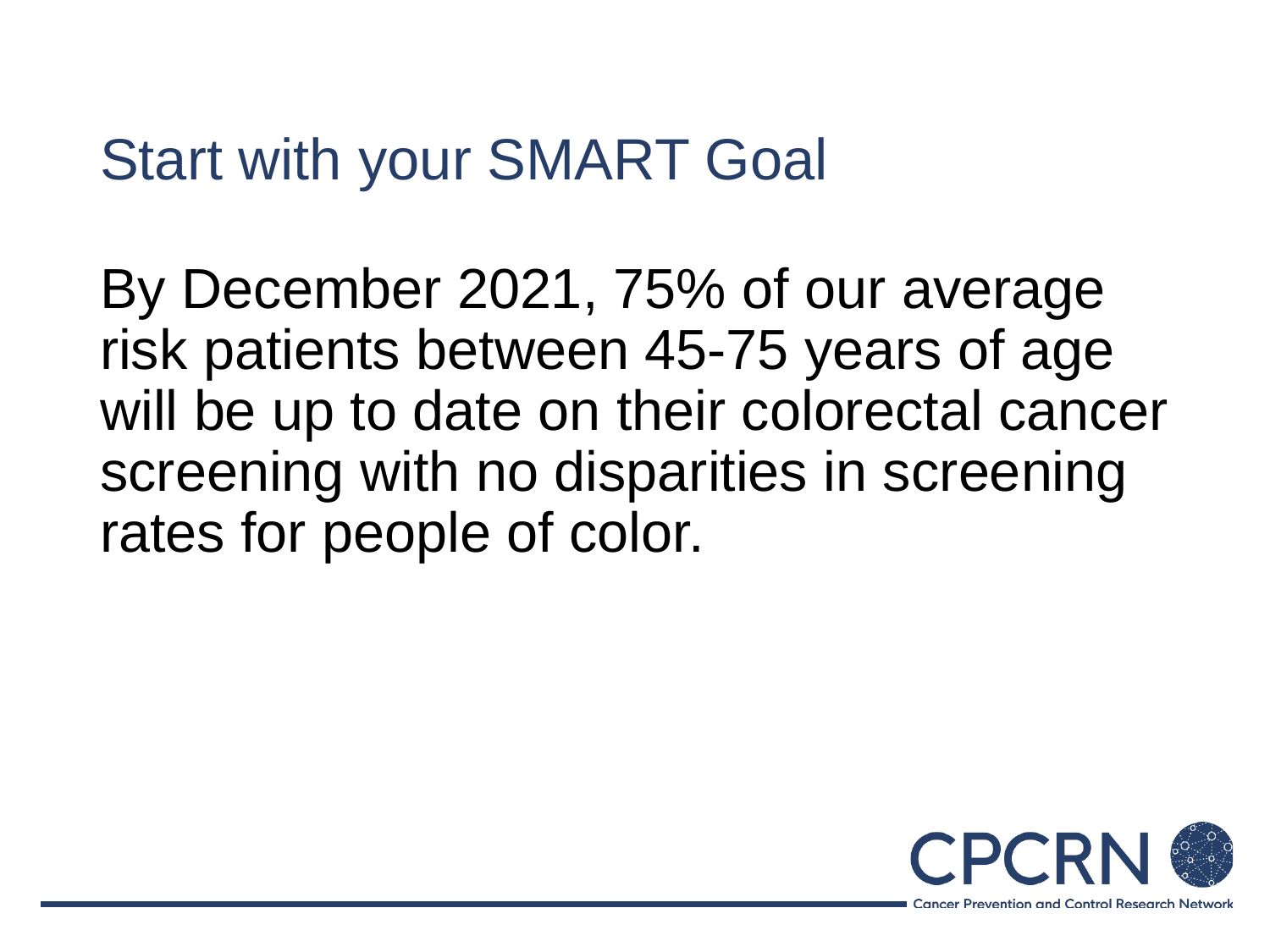

# Start with your SMART Goal
By December 2021, 75% of our average risk patients between 45-75 years of age will be up to date on their colorectal cancer screening with no disparities in screening rates for people of color.